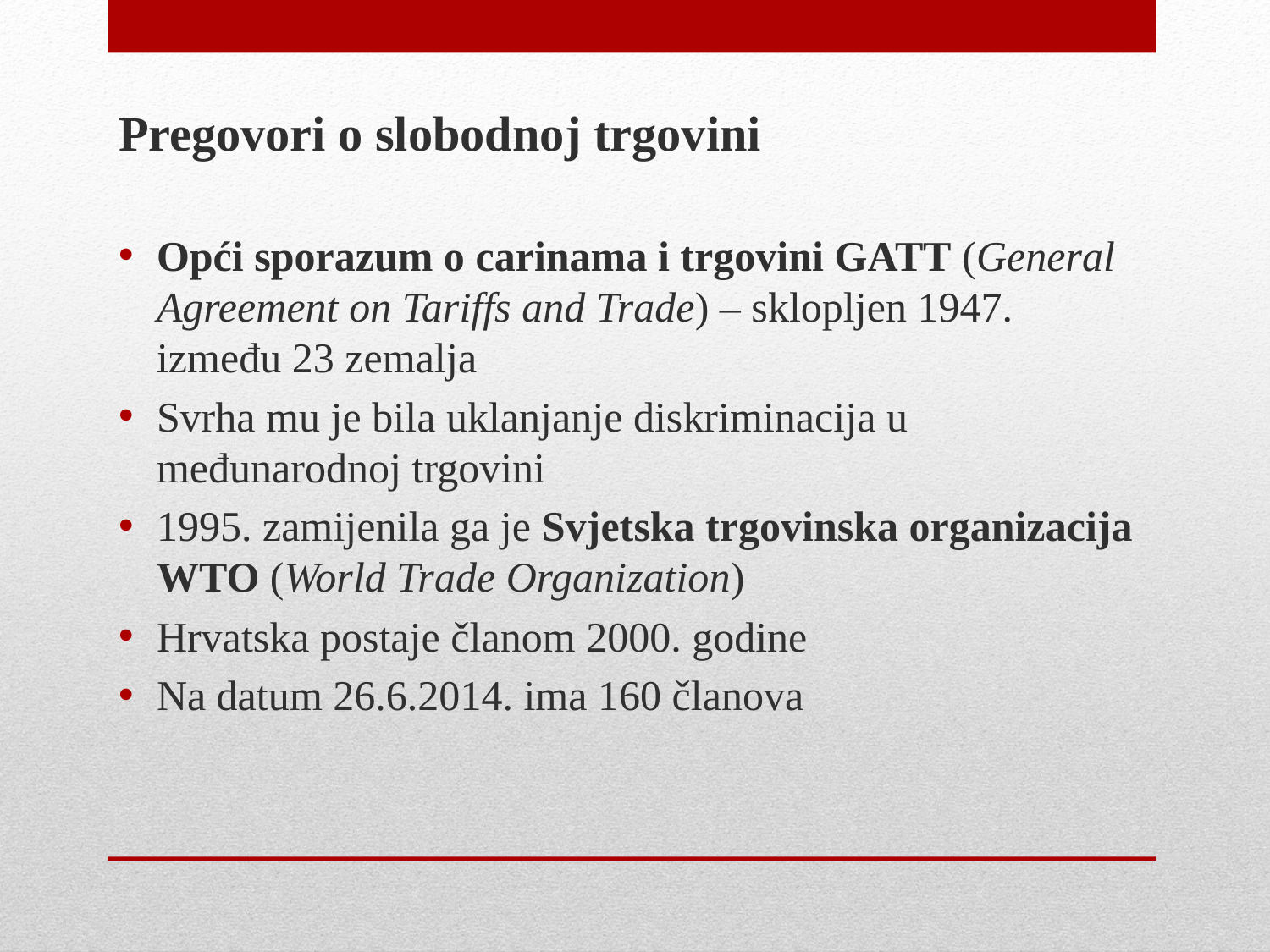

Pregovori o slobodnoj trgovini

Opći sporazum o carinama i trgovini GATT (General Agreement on Tariffs and Trade) – sklopljen 1947. između 23 zemalja
Svrha mu je bila uklanjanje diskriminacija u međunarodnoj trgovini
1995. zamijenila ga je Svjetska trgovinska organizacija WTO (World Trade Organization)
Hrvatska postaje članom 2000. godine
Na datum 26.6.2014. ima 160 članova